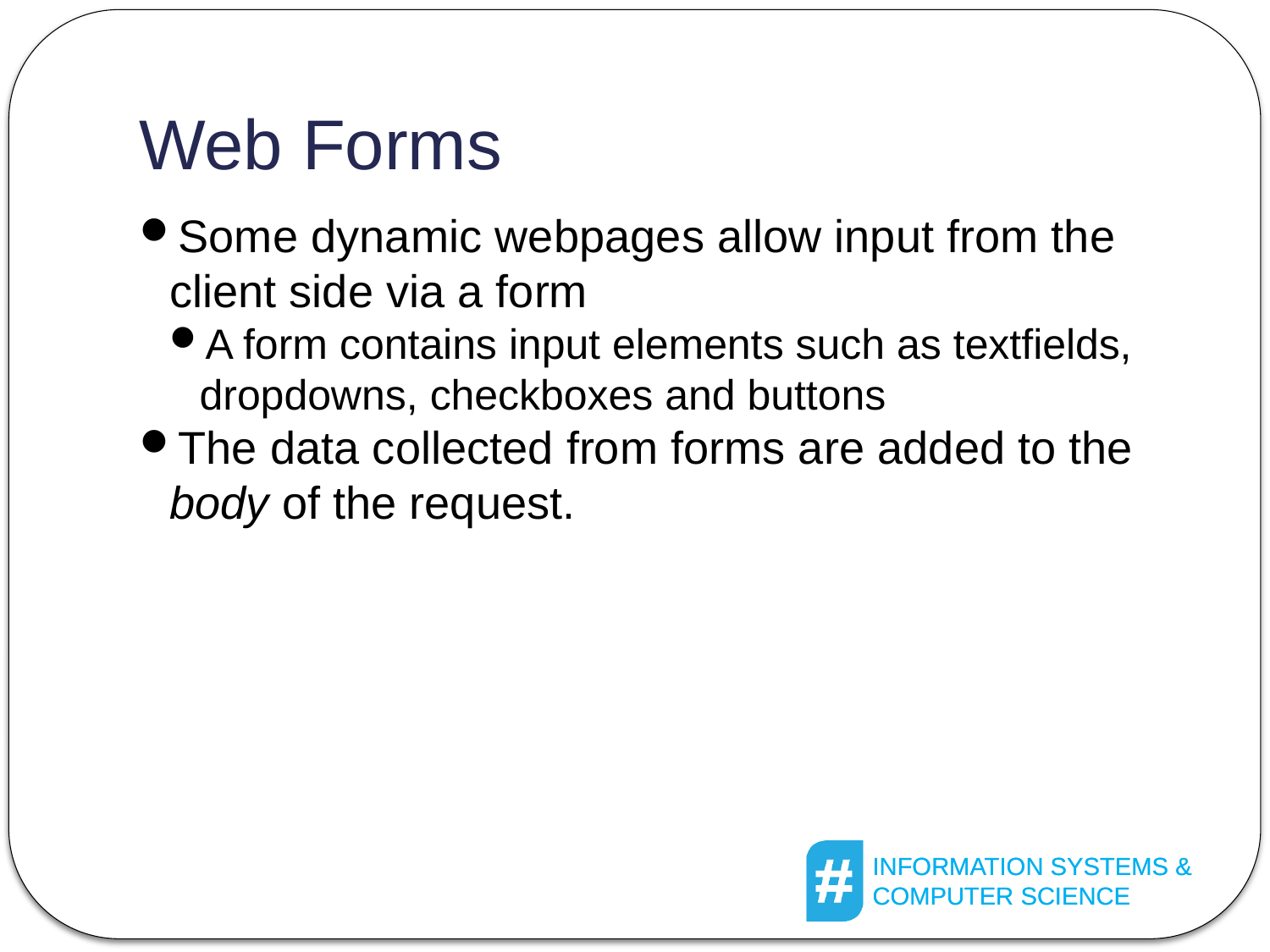

Web Forms
Some dynamic webpages allow input from the client side via a form
A form contains input elements such as textfields, dropdowns, checkboxes and buttons
The data collected from forms are added to the body of the request.